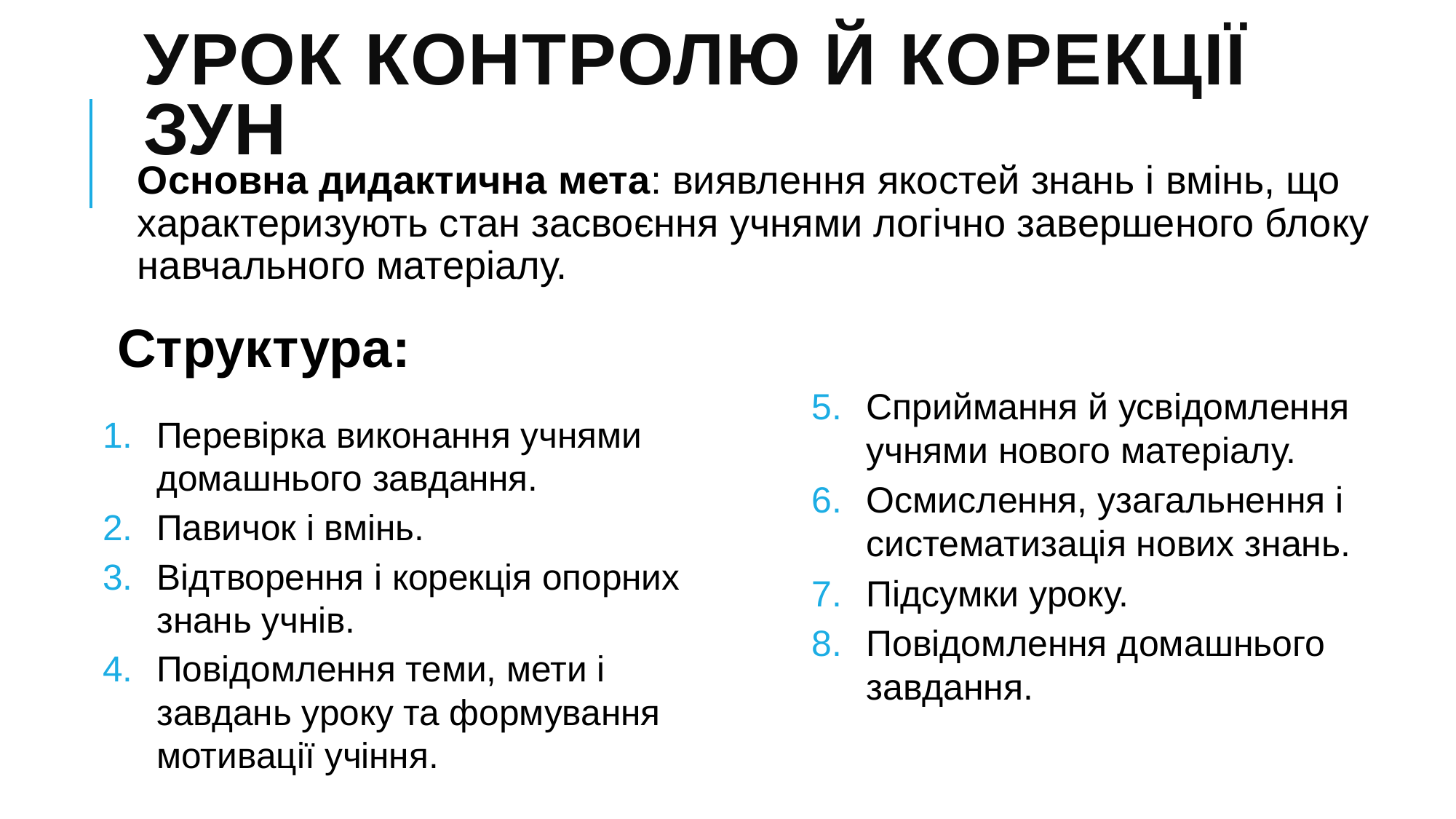

# Урок контролю й корекції ЗУН
Основна дидактична мета: виявлення якостей знань і вмінь, що характеризують стан засвоєння учнями логічно завершеного блоку навчального матеріалу.
Структура:

Перевірка виконання учнями домашнього завдання.
Павичок і вмінь.
Відтворення і корекція опорних знань учнів.
Повідомлення теми, мети і завдань уроку та формування мотивації учіння.
Сприймання й усвідомлення учнями нового матеріалу.
Осмислення, узагальнення і систематизація нових знань.
Підсумки уроку.
Повідомлення домашнього завдання.